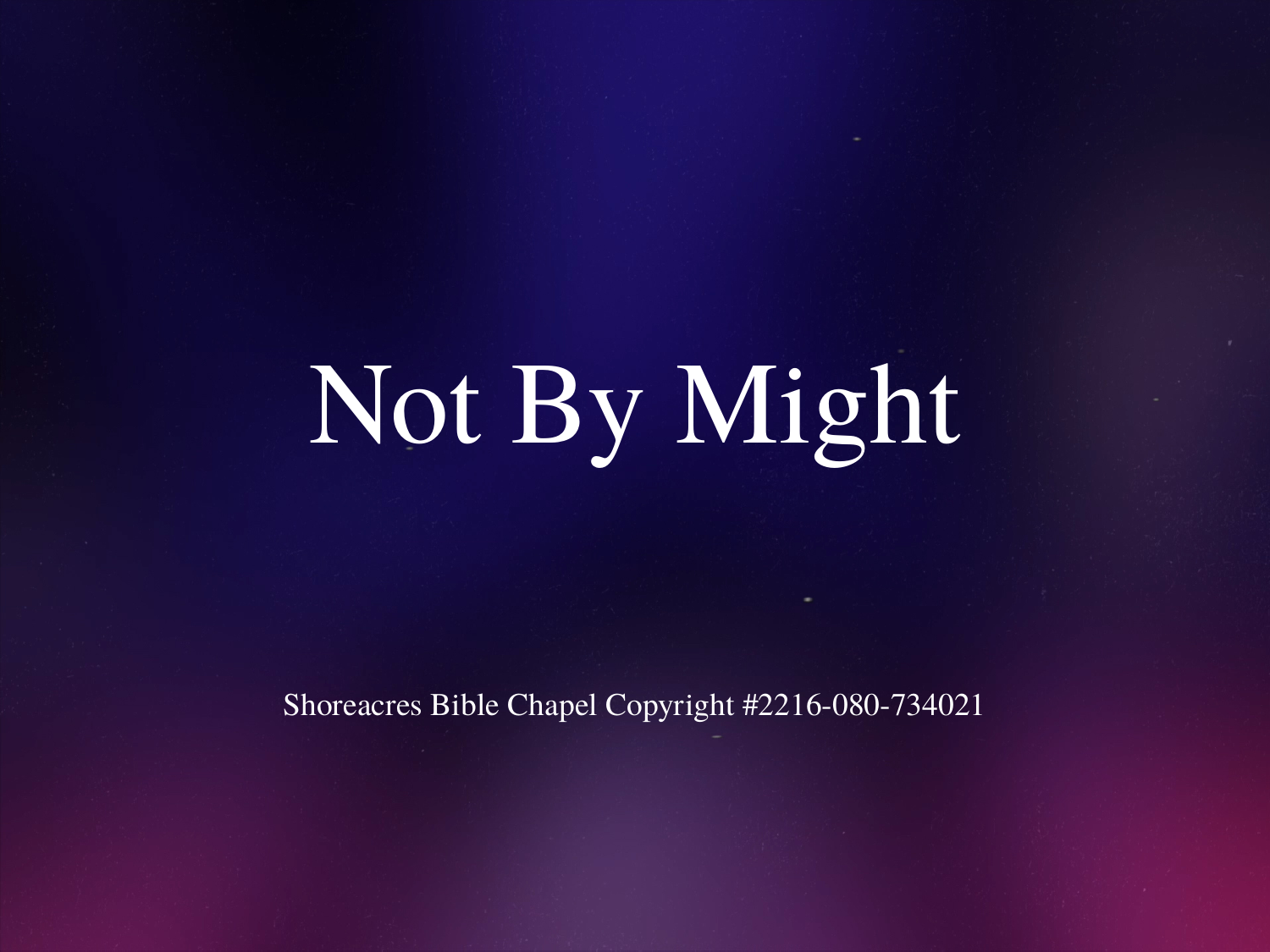

# Not By Might
Shoreacres Bible Chapel Copyright #2216-080-734021